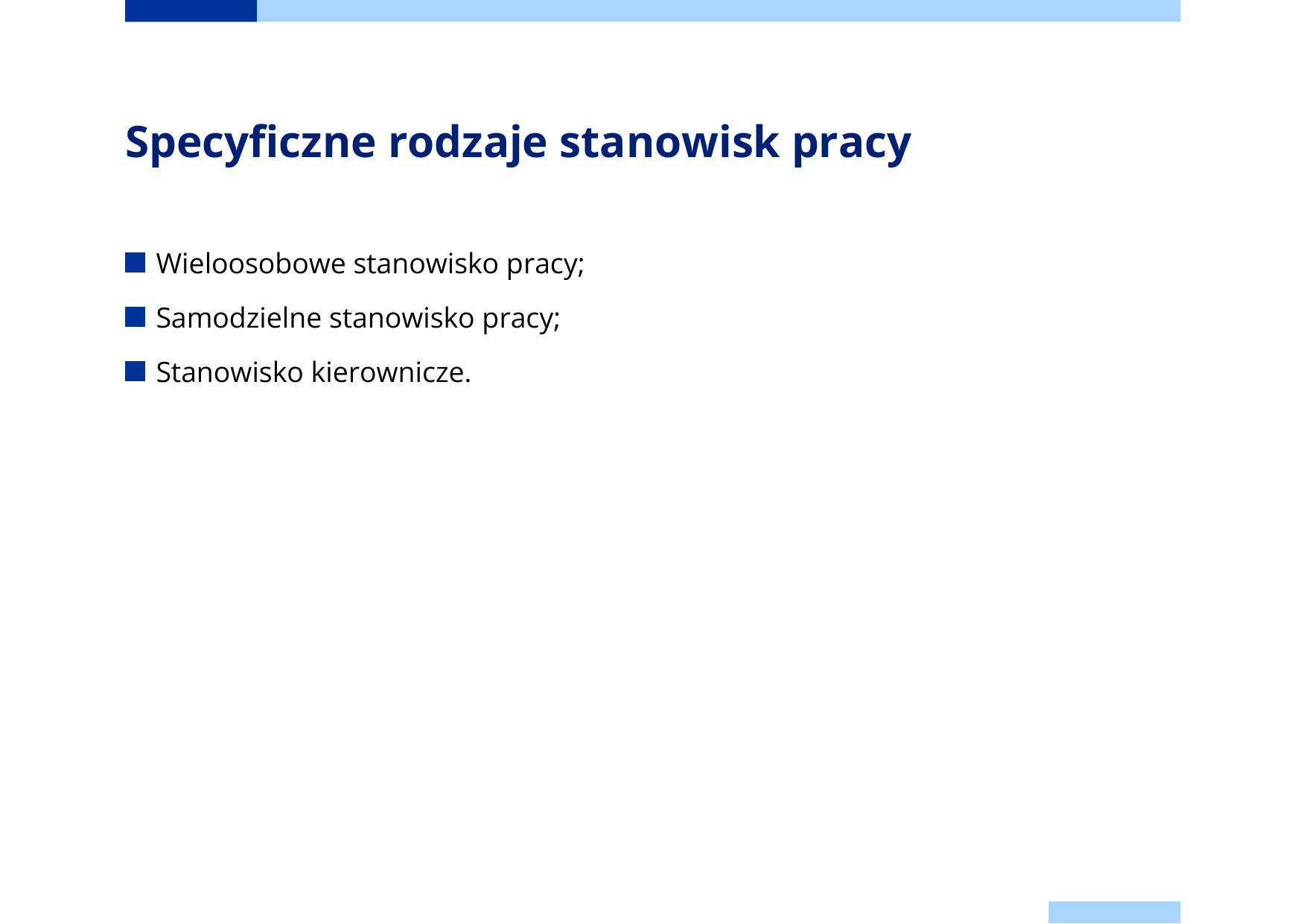

# Specyficzne rodzaje stanowisk pracy
Wieloosobowe stanowisko pracy;
Samodzielne stanowisko pracy;
Stanowisko kierownicze.